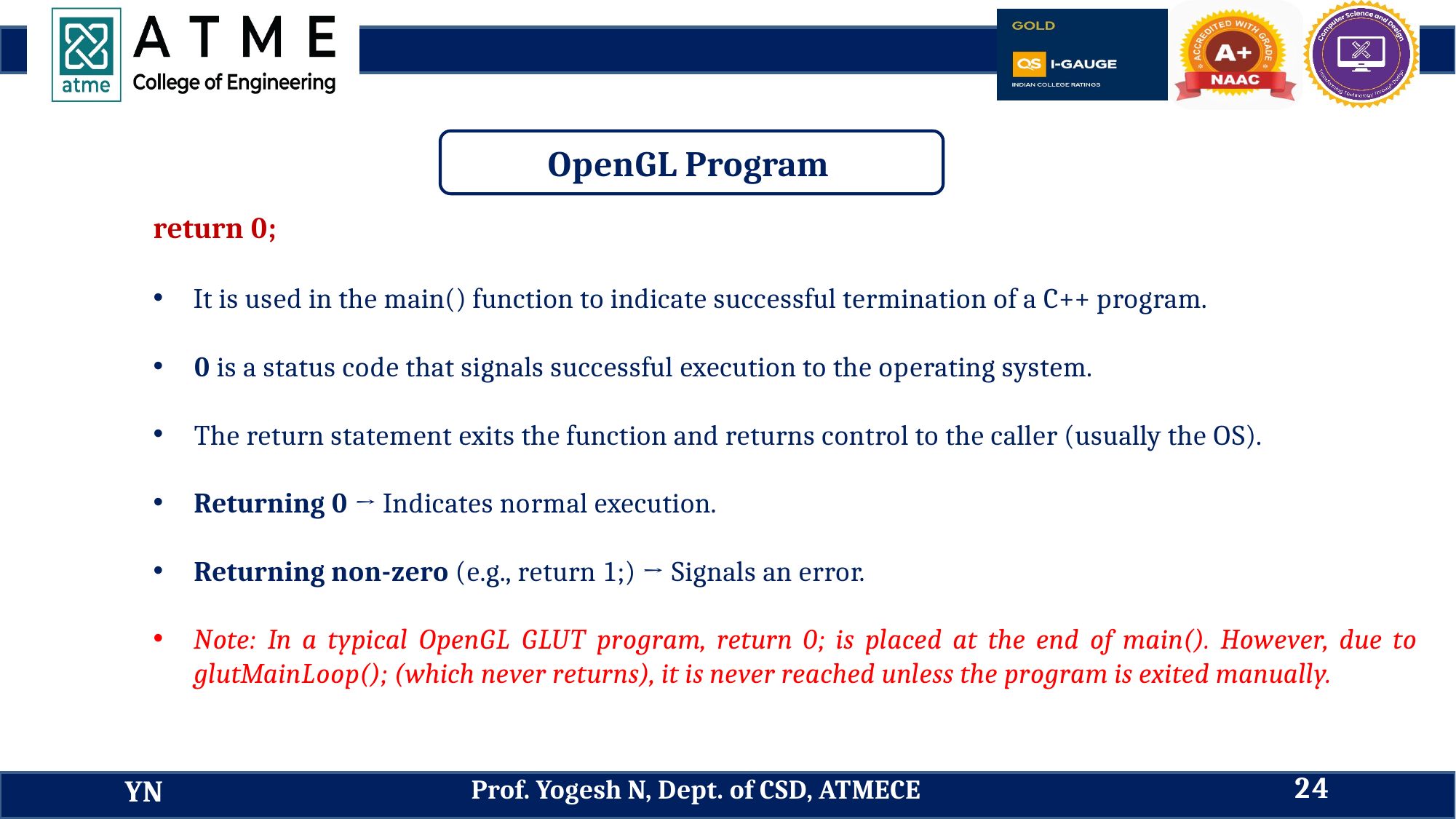

OpenGL Program
return 0;

It is used in the main() function to indicate successful termination of a C++ program.

0 is a status code that signals successful execution to the operating system.

The return statement exits the function and returns control to the caller (usually the OS).

Returning 0 → Indicates normal execution.

Returning non-zero (e.g., return 1;) → Signals an error.

Note: In a typical OpenGL GLUT program, return 0; is placed at the end of main(). However, due to glutMainLoop(); (which never returns), it is never reached unless the program is exited manually.
24
Prof. Yogesh N, Dept. of CSD, ATMECE
YN